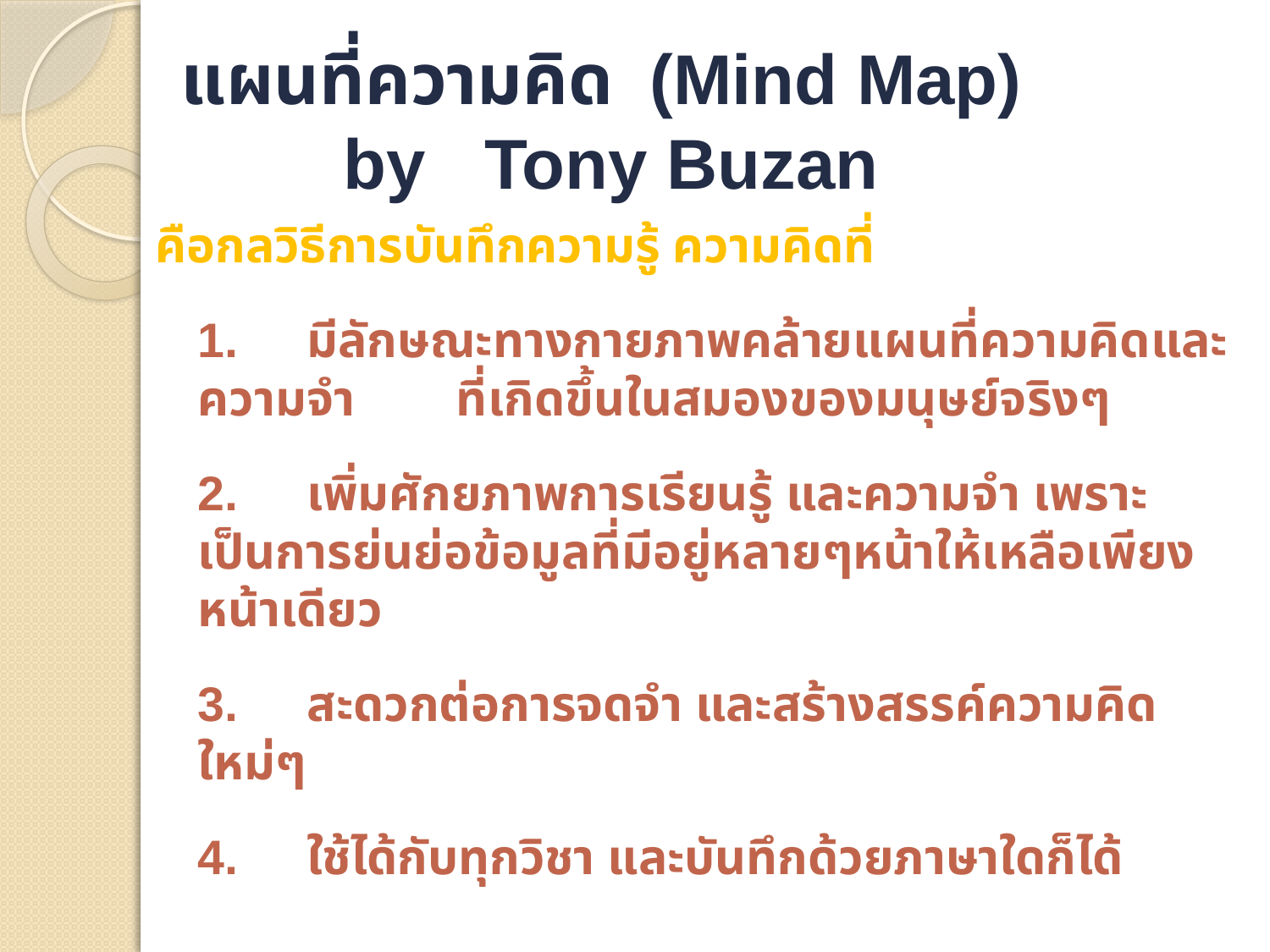

# แผนที่ความคิด  (Mind Map) by   Tony Buzan
	คือกลวิธีการบันทึกความรู้ ความคิดที่
	1.	มีลักษณะทางกายภาพคล้ายแผนที่ความคิดและความจำ        ที่เกิดขึ้นในสมองของมนุษย์จริงๆ
	2.	เพิ่มศักยภาพการเรียนรู้ และความจำ เพราะเป็นการย่นย่อข้อมูลที่มีอยู่หลายๆหน้าให้เหลือเพียงหน้าเดียว
	3.	สะดวกต่อการจดจำ และสร้างสรรค์ความคิดใหม่ๆ
	4.	ใช้ได้กับทุกวิชา และบันทึกด้วยภาษาใดก็ได้